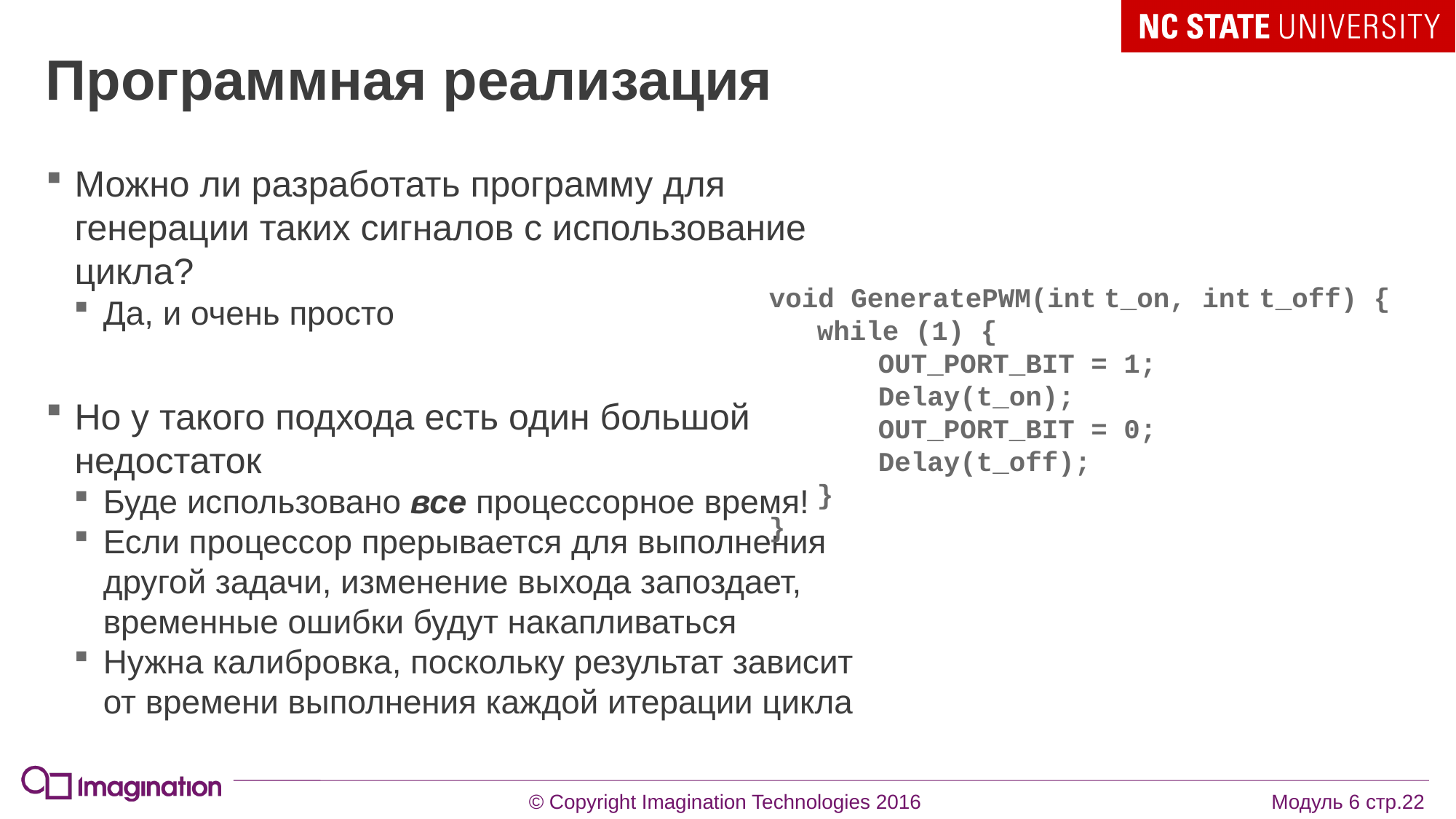

# Программная реализация

Можно ли разработать программу для генерации таких сигналов с использование цикла?
Да, и очень просто

Но у такого подхода есть один большой недостаток
Буде использовано все процессорное время!
Если процессор прерывается для выполнения другой задачи, изменение выхода запоздает, временные ошибки будут накапливаться
Нужна калибровка, поскольку результат зависит от времени выполнения каждой итерации цикла
void GeneratePWM(int t_on, int t_off) {
	while (1) {
		OUT_PORT_BIT = 1;
		Delay(t_on);
		OUT_PORT_BIT = 0;
		Delay(t_off);
	}
}